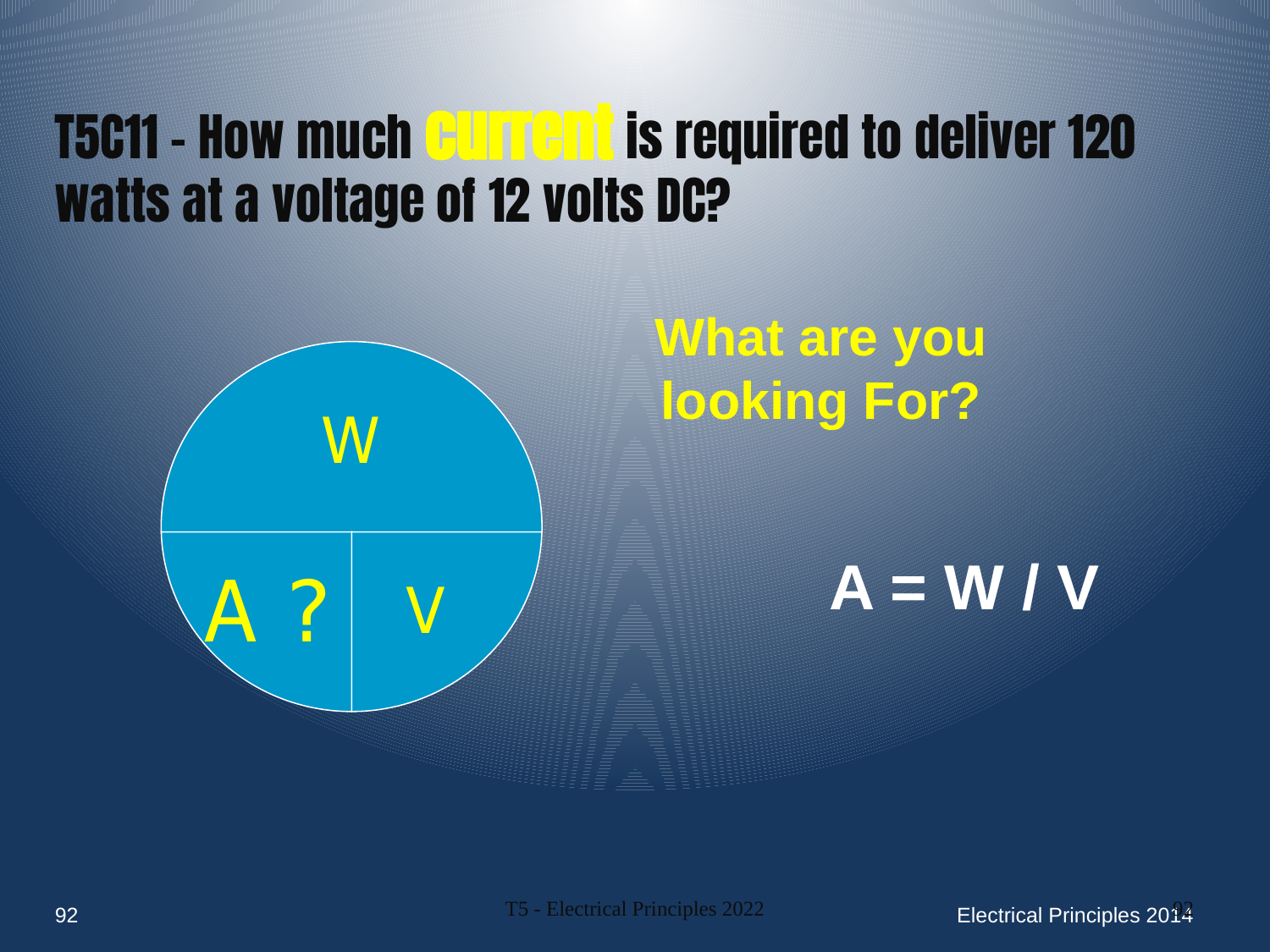

T5C11 – How much current is required to deliver 120 watts at a voltage of 12 volts DC?
What are you looking For?

  W
A ?
V
A = W / V
92
Electrical Principles 2014
T5 - Electrical Principles 2022
92